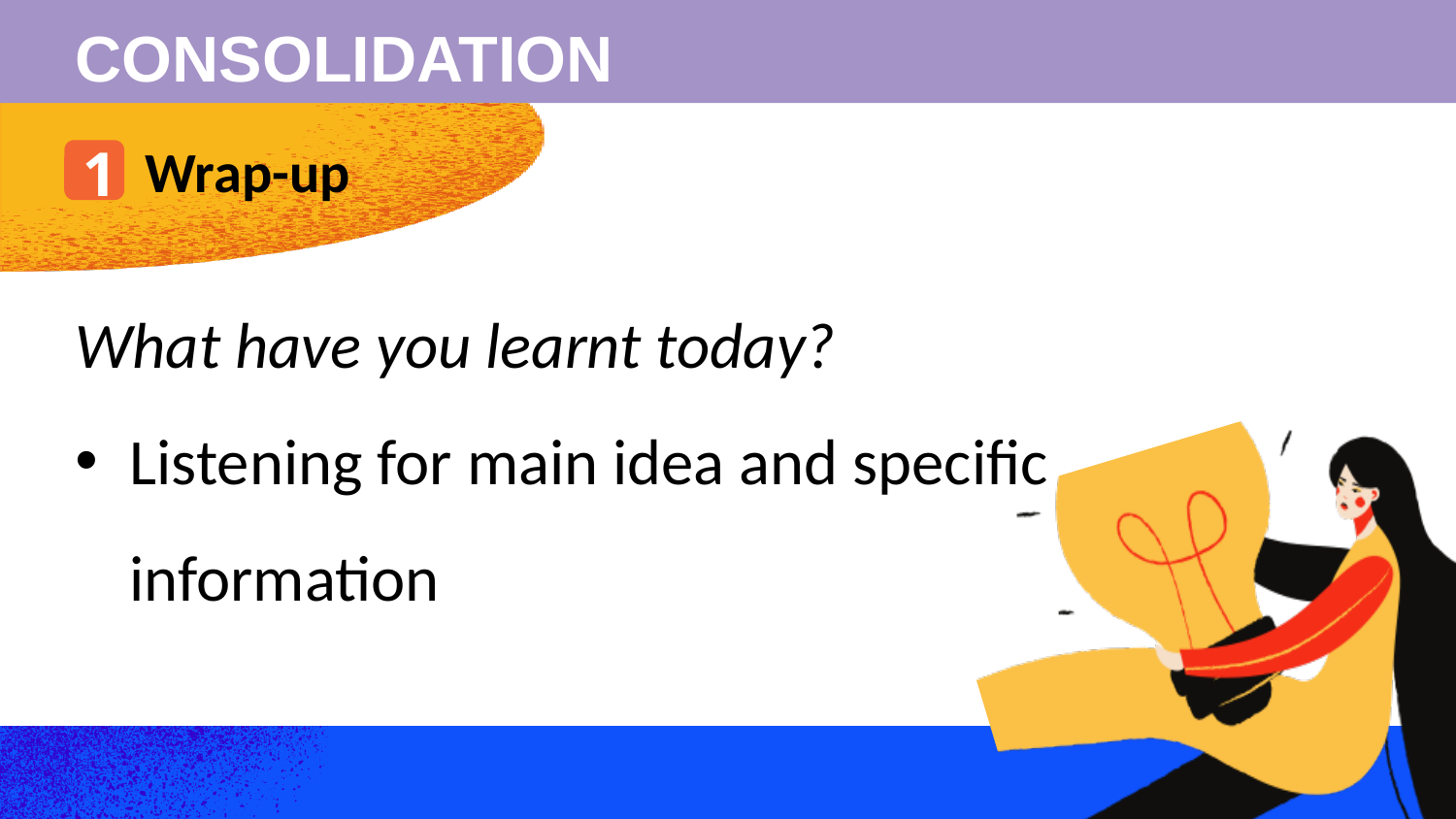

CONSOLIDATION
1
Wrap-up

What have you learnt today?
Listening for main idea and specific information